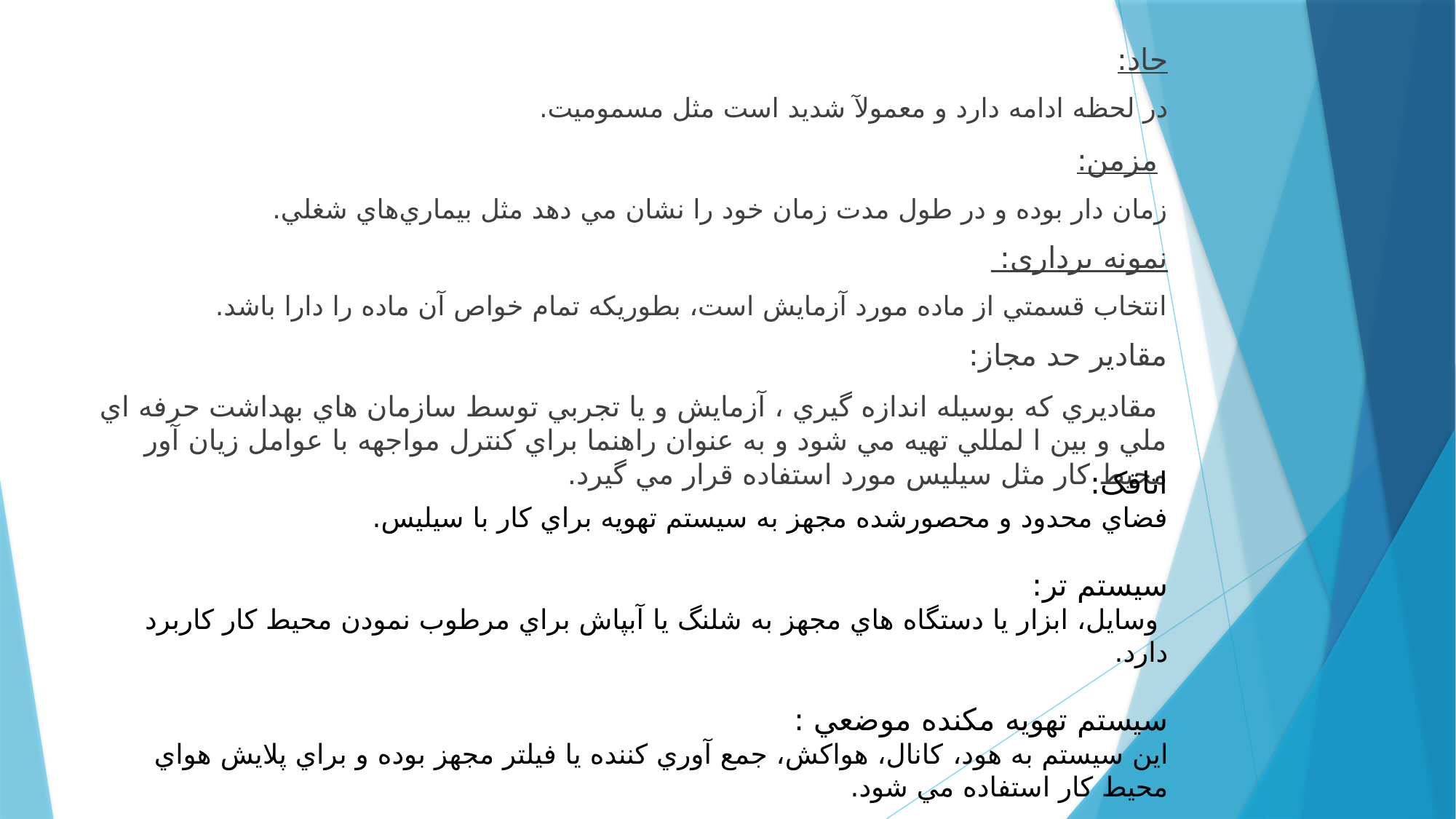

حاد:
در لحظه ادامه دارد و معمولآ شديد است مثل مسموميت.
 مزمن:
زمان دار بوده و در طول مدت زمان خود را نشان مي دهد مثل بيماري‌هاي شغلي.
نمونه برداری:
انتخاب قسمتي از ماده مورد آزمايش است، بطوريكه تمام خواص آن ماده را دارا باشد.
مقادير حد مجاز:
 مقاديري كه بوسيله اندازه گیري ، آزمايش و یا تجربي توسط سازمان هاي بهداشت حرفه اي ملي و بين ا لمللي تهيه مي شود و به عنوان راهنما براي كنترل مواجهه با عوامل زيان آور محيط كار مثل سيليس مورد استفاده قرار مي گيرد.
اتاقک:
فضاي محدود و محصورشده مجهز به سيستم تهويه براي كار با سيليس.

سيستم تر:
 وسايل، ابزار يا دستگاه هاي مجهز به شلنگ يا آبپاش براي مرطوب نمودن محیط كار كاربرد دارد.

سيستم تهويه مکنده موضعي :
اين سيستم به هود، كانال، هواكش، جمع آوري كننده يا فيلتر مجهز بوده و براي پلايش هواي محيط كار استفاده مي شود.